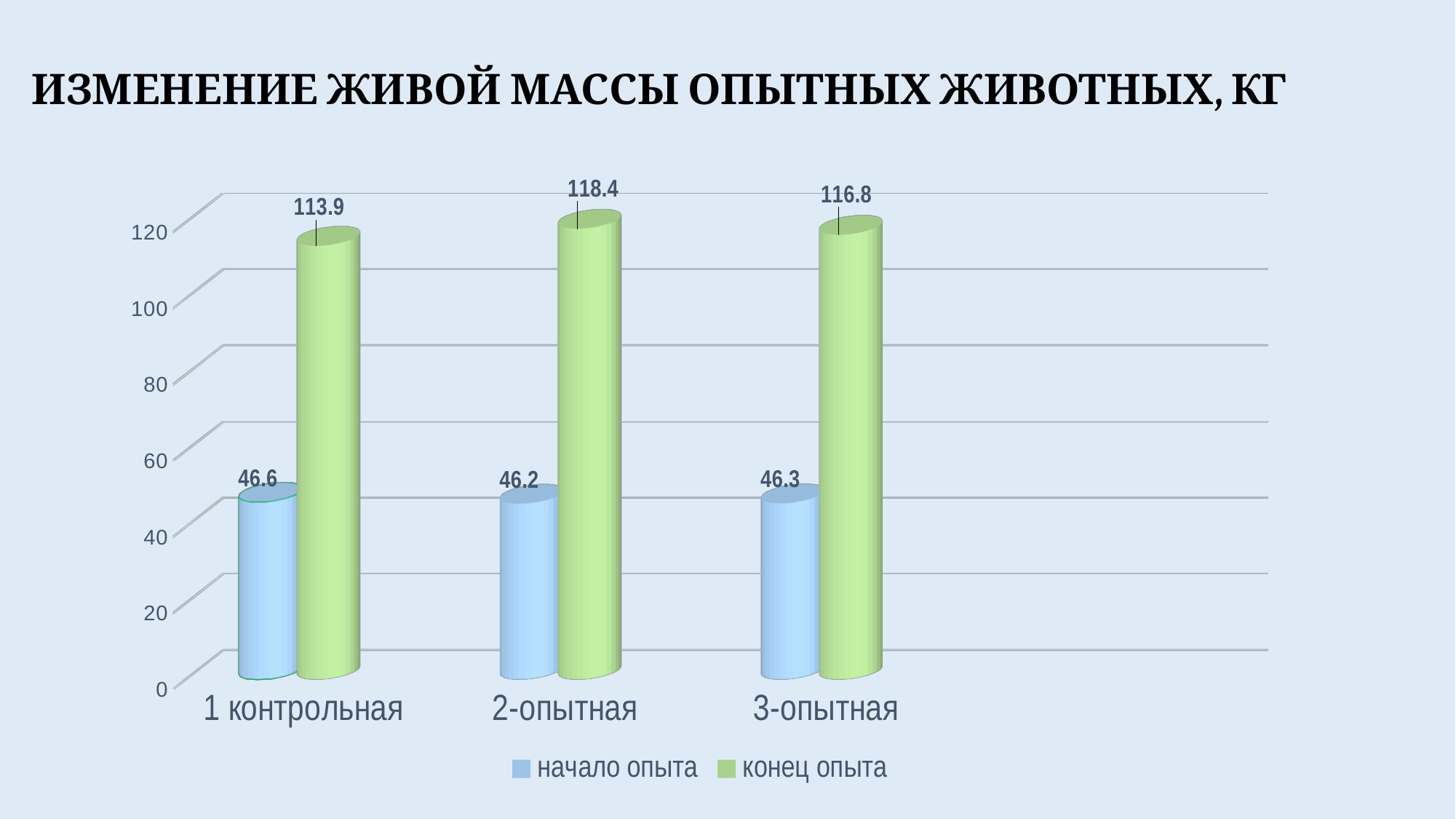

# ИЗМЕНЕНИЕ ЖИВОЙ МАССЫ ОПЫТНЫХ ЖИВОТНЫХ, КГ

[unsupported chart]